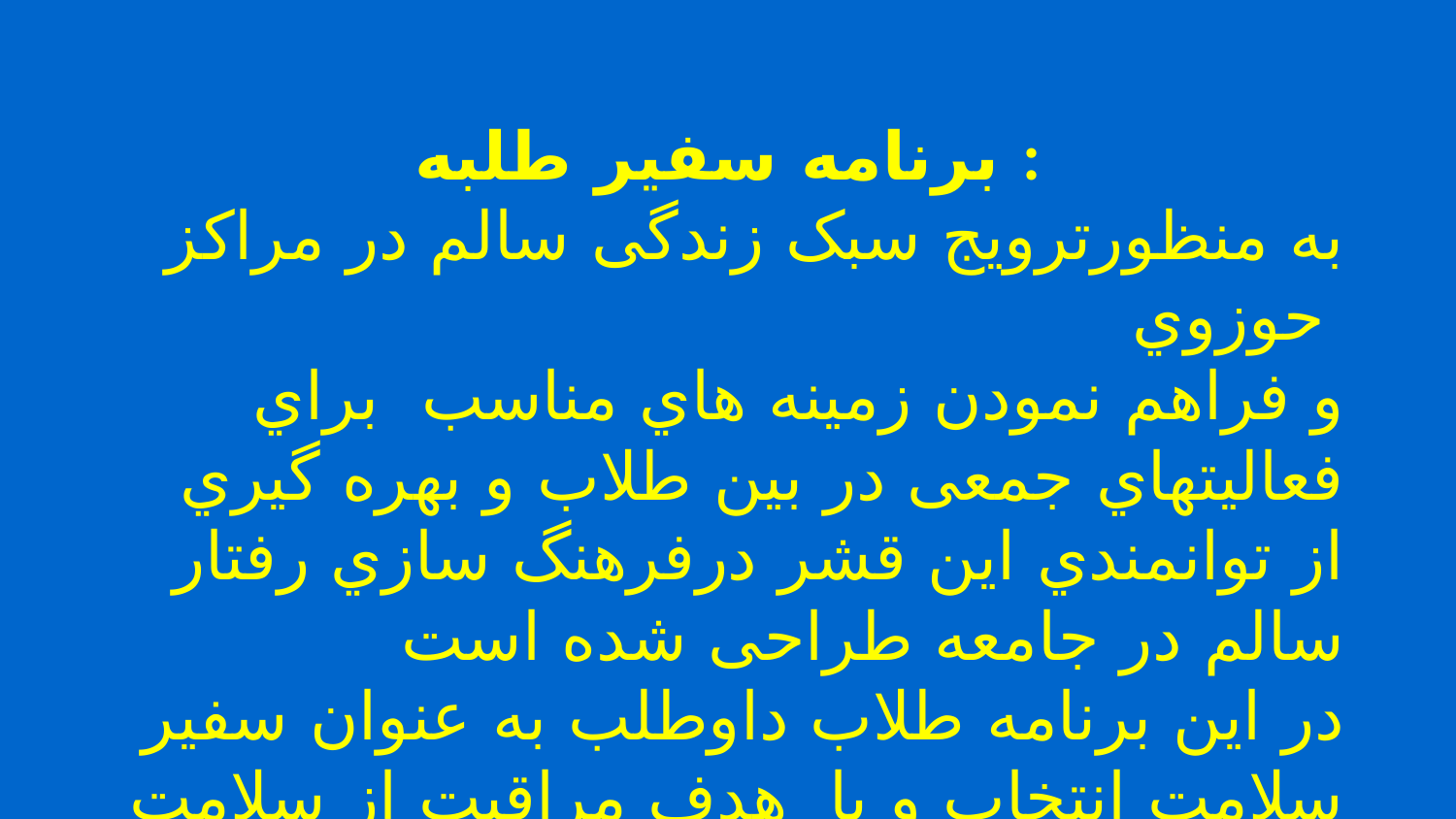

برنامه سفیر طلبه :
به منظورترویج سبک زندگی سالم در مراكز حوزوي
و فراهم نمودن زمینه هاي مناسب  براي فعالیتهاي جمعی در بین طلاب و بهره گیري از توانمندي این قشر درفرهنگ سازي رفتار سالم در جامعه طراحی شده است
در این برنامه طلاب داوطلب به عنوان سفیر سلامت انتخاب و با  هدف مراقبت از سلامت خود و همسانان آموزش می بینند